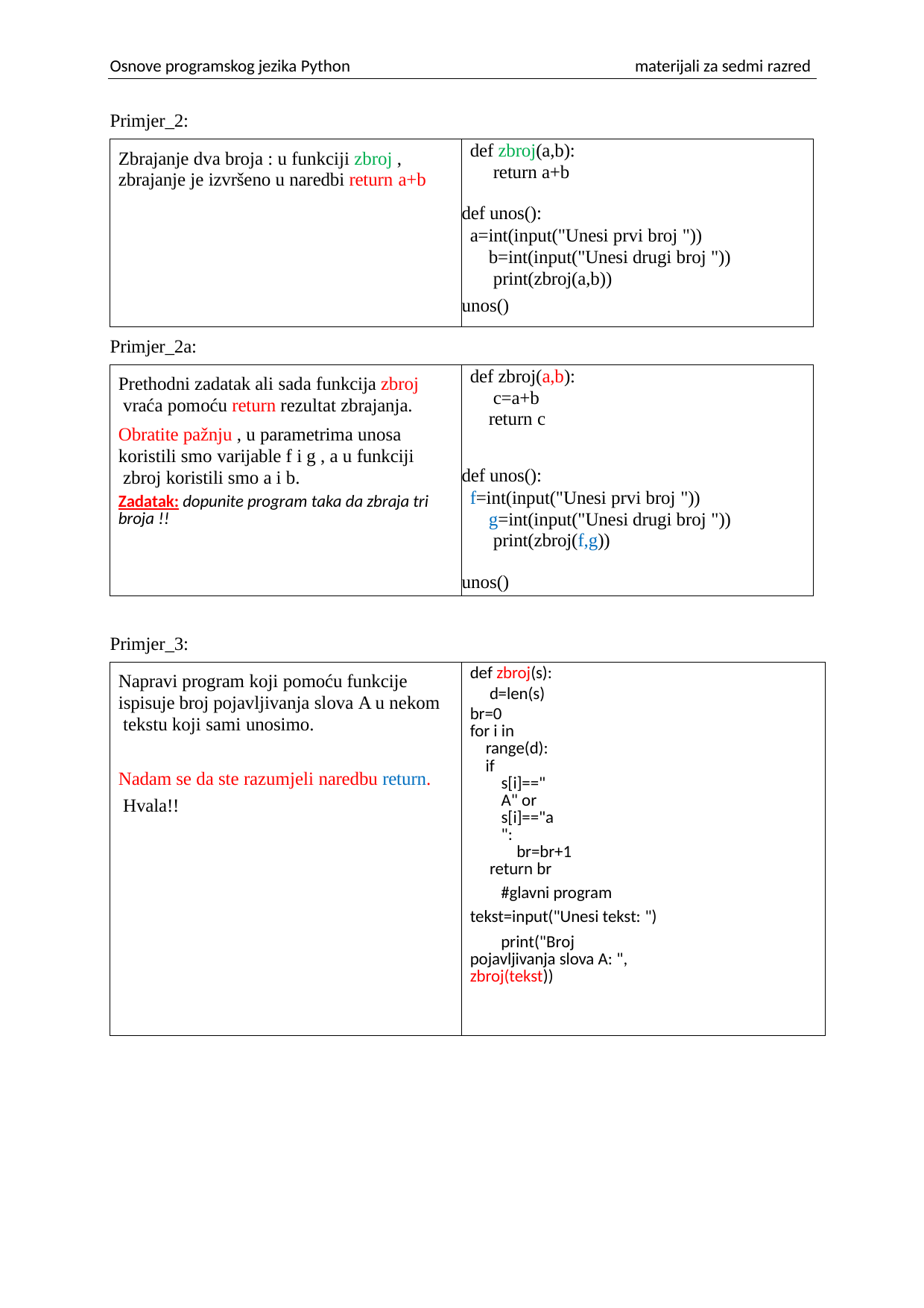

Osnove programskog jezika Python
materijali za sedmi razred

Primjer_2:
| Zbrajanje dva broja : u funkciji zbroj , zbrajanje je izvršeno u naredbi return a+b | def zbroj(a,b): return a+b def unos(): a=int(input("Unesi prvi broj ")) b=int(input("Unesi drugi broj ")) print(zbroj(a,b)) unos() |
| --- | --- |
Primjer_2a:
| Prethodni zadatak ali sada funkcija zbroj vraća pomoću return rezultat zbrajanja. Obratite pažnju , u parametrima unosa koristili smo varijable f i g , a u funkciji zbroj koristili smo a i b. Zadatak: dopunite program taka da zbraja tri broja !! | def zbroj(a,b): c=a+b return c def unos(): f=int(input("Unesi prvi broj ")) g=int(input("Unesi drugi broj ")) print(zbroj(f,g)) unos() |
| --- | --- |
Primjer_3:
| Napravi program koji pomoću funkcije ispisuje broj pojavljivanja slova A u nekom tekstu koji sami unosimo. Nadam se da ste razumjeli naredbu return. Hvala!! | def zbroj(s): d=len(s) br=0 for i in range(d): if s[i]=="A" or s[i]=="a": br=br+1 return br #glavni program tekst=input("Unesi tekst: ") print("Broj pojavljivanja slova A: ", zbroj(tekst)) |
| --- | --- |